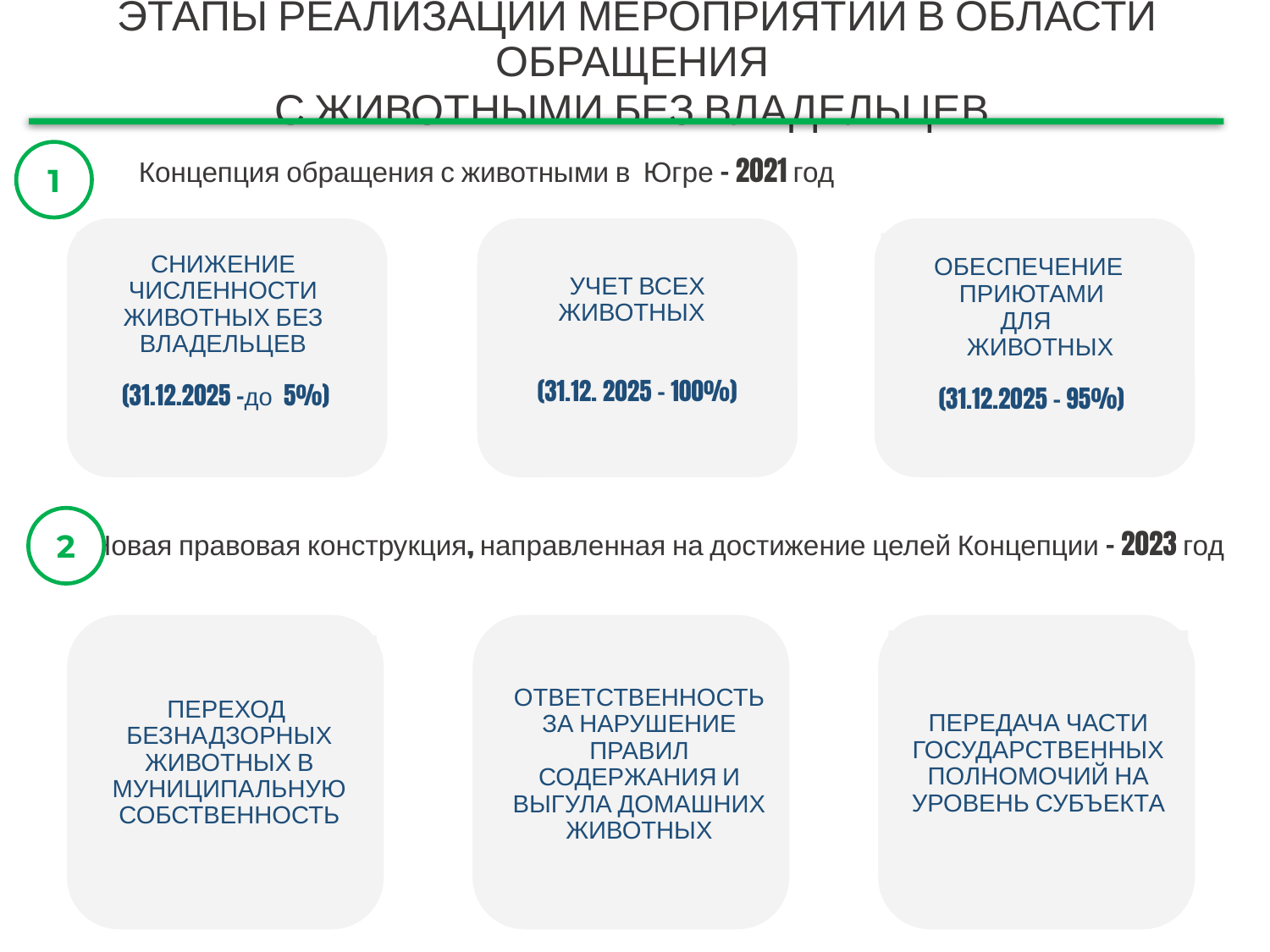

ЭТАПЫ РЕАЛИЗАЦИИ МЕРОПРИЯТИЙ В ОБЛАСТИ ОБРАЩЕНИЯ
С ЖИВОТНЫМИ БЕЗ ВЛАДЕЛЬЦЕВ

  Концепция обращения с животными в  Югре - 2021 год
1

СНИЖЕНИЕ ЧИСЛЕННОСТИ ЖИВОТНЫХ БЕЗ ВЛАДЕЛЬЦЕВ

 (31.12.2025 –до  5%)

      ОБЕСПЕЧЕНИЕ
      ПРИЮТАМИ
      ДЛЯ
       ЖИВОТНЫХ

   (31.12.2025 - 95%)
УЧЕТ ВСЕХ ЖИВОТНЫХ

(31.12. 2025 - 100%)
2
Новая правовая конструкция, направленная на достижение целей Концепции - 2023 год

ПЕРЕДАЧА ЧАСТИ ГОСУДАРСТВЕННЫХ ПОЛНОМОЧИЙ НА УРОВЕНЬ СУБЪЕКТА
ПЕРЕХОД  БЕЗНАДЗОРНЫХ ЖИВОТНЫХ В МУНИЦИПАЛЬНУЮ СОБСТВЕННОСТЬ
ОТВЕТСТВЕННОСТЬ ЗА НАРУШЕНИЕ ПРАВИЛ СОДЕРЖАНИЯ И ВЫГУЛА ДОМАШНИХ ЖИВОТНЫХ